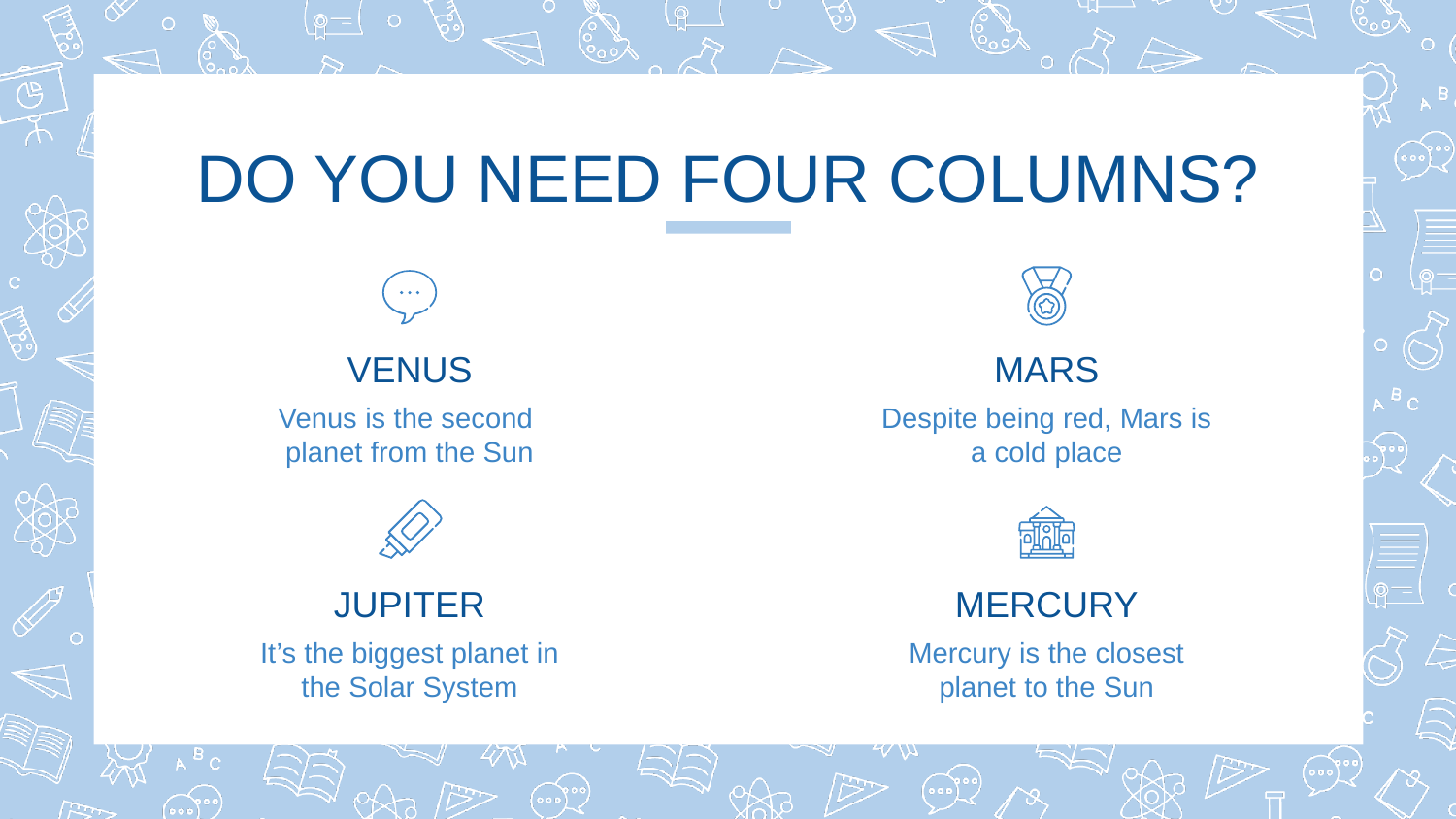

# DO YOU NEED FOUR COLUMNS?

VENUS
MARS
Venus is the second  planet from the Sun
Despite being red, Mars is a cold place

JUPITER
MERCURY
It’s the biggest planet in the Solar System
Mercury is the closest planet to the Sun